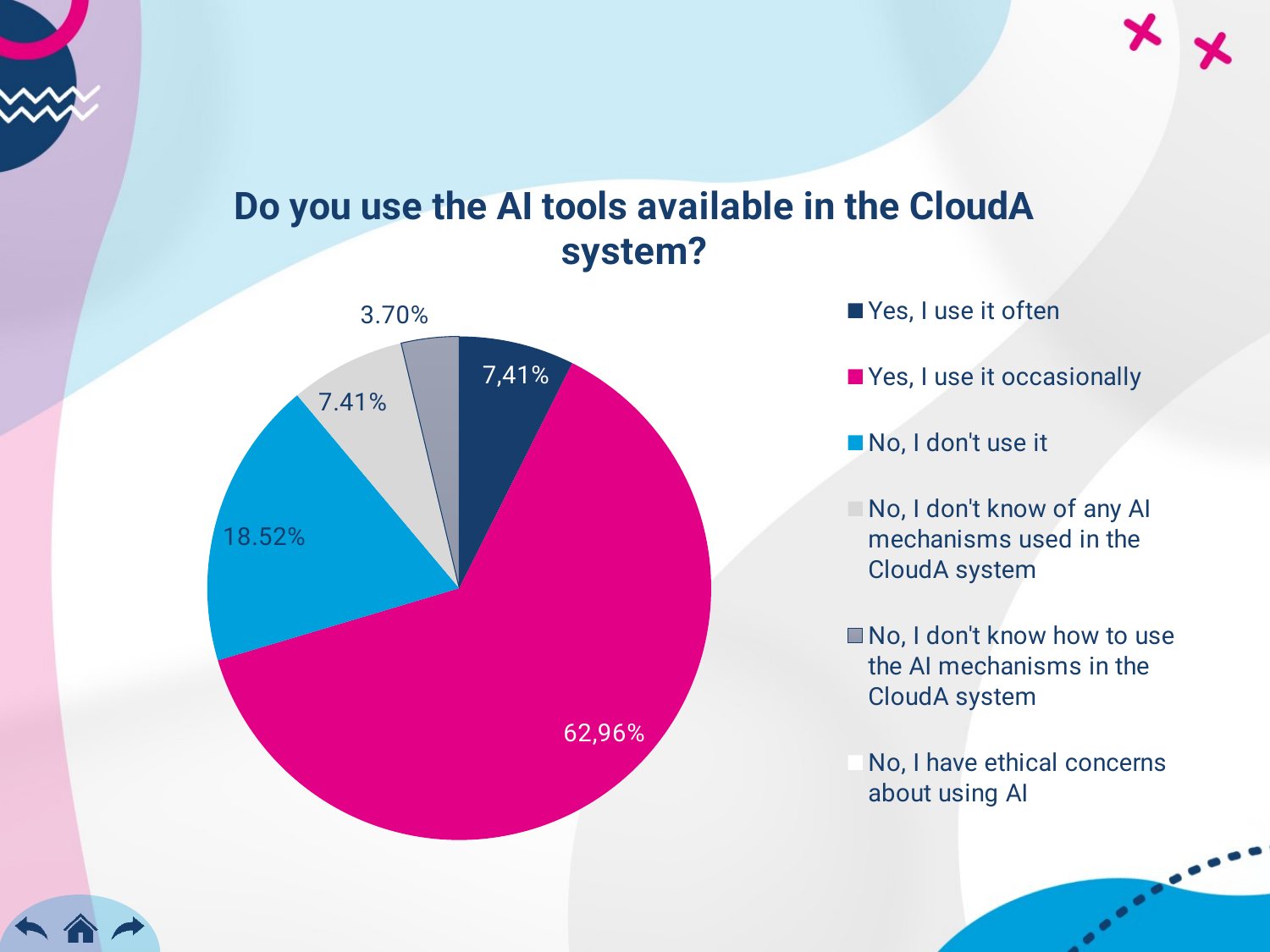

### Chart: Do you use the AI tools available in the CloudA system?

| Category | Sprzedaż |
|---|---|
| Yes, I use it often | 0.07407407407 |
| Yes, I use it occasionally | 0.6296296296 |
| No, I don't use it | 0.1851851852 |
| No, I don't know of any AI mechanisms used in the CloudA system | 0.07407407407 |
| No, I don't know how to use the AI mechanisms in the CloudA system | 0.03703703704 |
| No, I have ethical concerns about using AI | 0.0 |